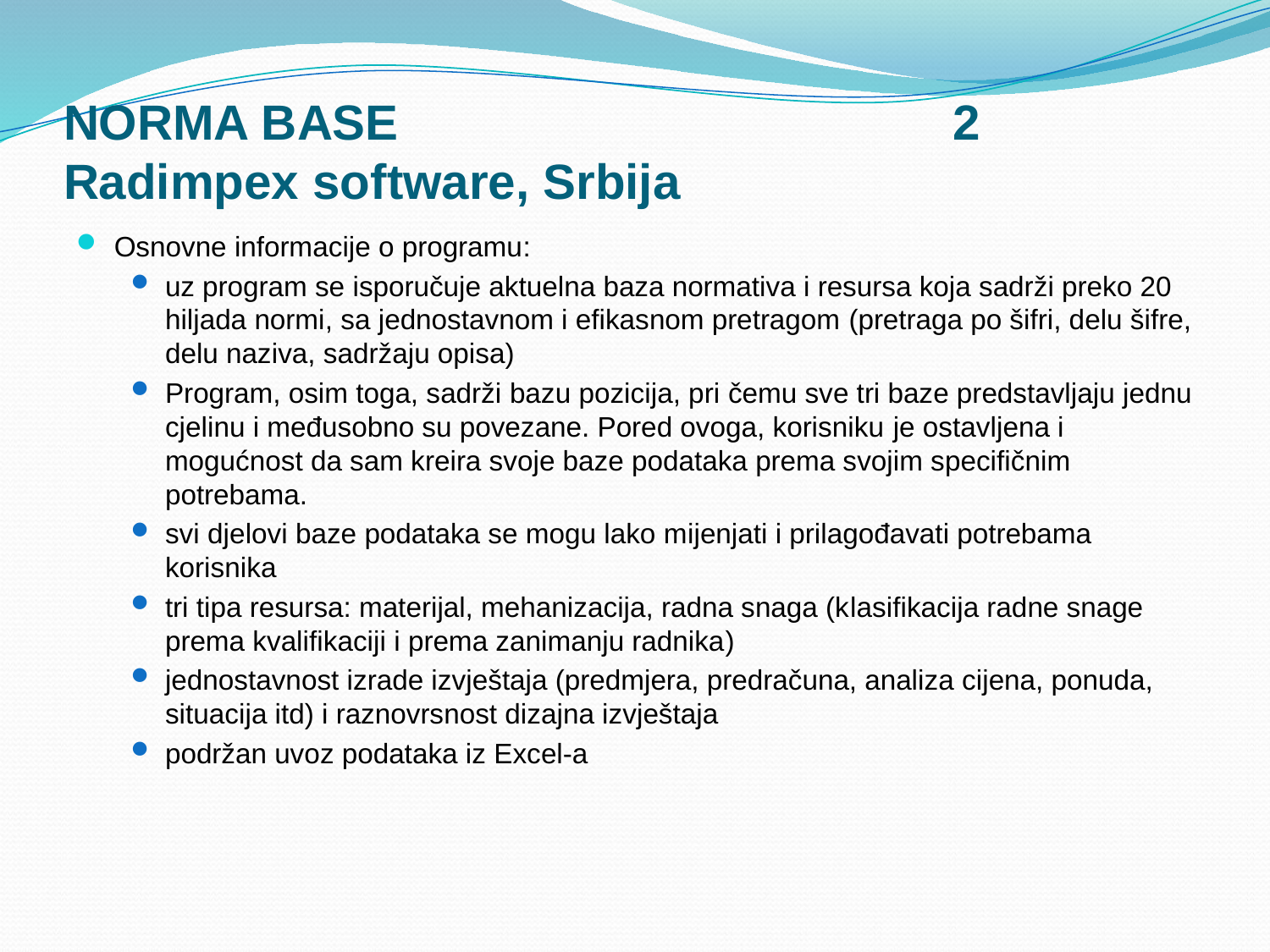

# NORMA BASE					2 Radimpex software, Srbija
Osnovne informacije o programu:
uz program se isporučuje aktuelna baza normativa i resursa koja sadrži preko 20 hiljada normi, sa jednostavnom i efikasnom pretragom (pretraga po šifri, delu šifre, delu naziva, sadržaju opisa)
Program, osim toga, sadrži bazu pozicija, pri čemu sve tri baze predstavljaju jednu cjelinu i međusobno su povezane. Pored ovoga, korisniku je ostavljena i mogućnost da sam kreira svoje baze podataka prema svojim specifičnim potrebama.
svi djelovi baze podataka se mogu lako mijenjati i prilagođavati potrebama korisnika
tri tipa resursa: materijal, mehanizacija, radna snaga (klasifikacija radne snage prema kvalifikaciji i prema zanimanju radnika)
jednostavnost izrade izvještaja (predmjera, predračuna, analiza cijena, ponuda, situacija itd) i raznovrsnost dizajna izvještaja
podržan uvoz podataka iz Excel-a